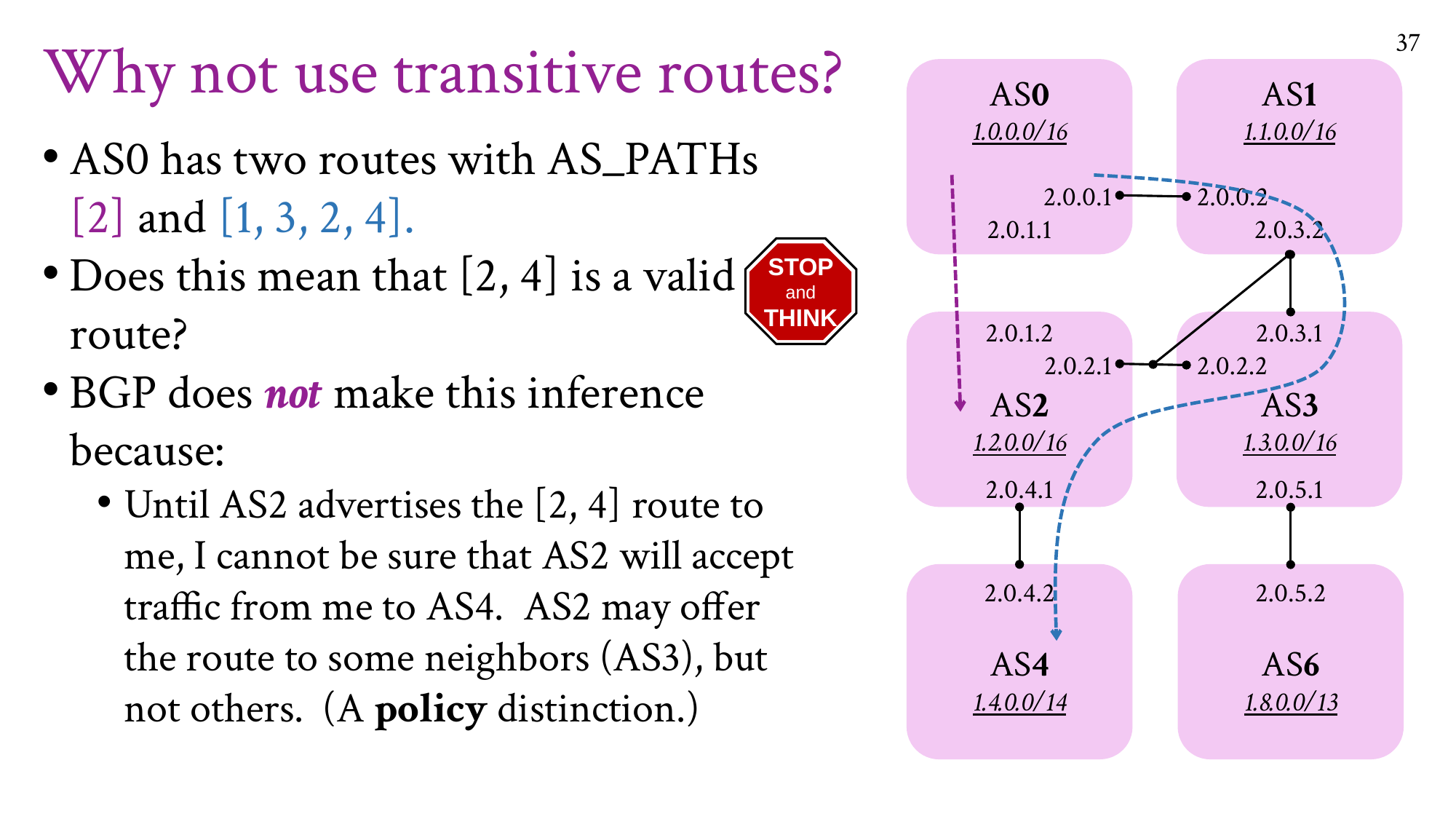

# Why not use transitive routes?
AS0
1.0.0.0/16

2.0.0.1
2.0.1.1
AS1
1.1.0.0/16

2.0.0.2
2.0.3.2
2.0.1.2
2.0.2.1
AS2
1.2.0.0/16

2.0.4.1
2.0.3.1
2.0.2.2
AS3
1.3.0.0/16

2.0.5.1
2.0.4.2

AS4
1.4.0.0/14

2.0.5.2

AS6
1.8.0.0/13

AS0 has two routes with AS_PATHs
[2] and [1, 3, 2, 4].
Does this mean that [2, 4] is a valid route?
BGP does not make this inference because:
Until AS2 advertises the [2, 4] route to me, I cannot be sure that AS2 will accept traffic from me to AS4.  AS2 may offer the route to some neighbors (AS3), but not others.  (A policy distinction.)

STOP
and
THINK